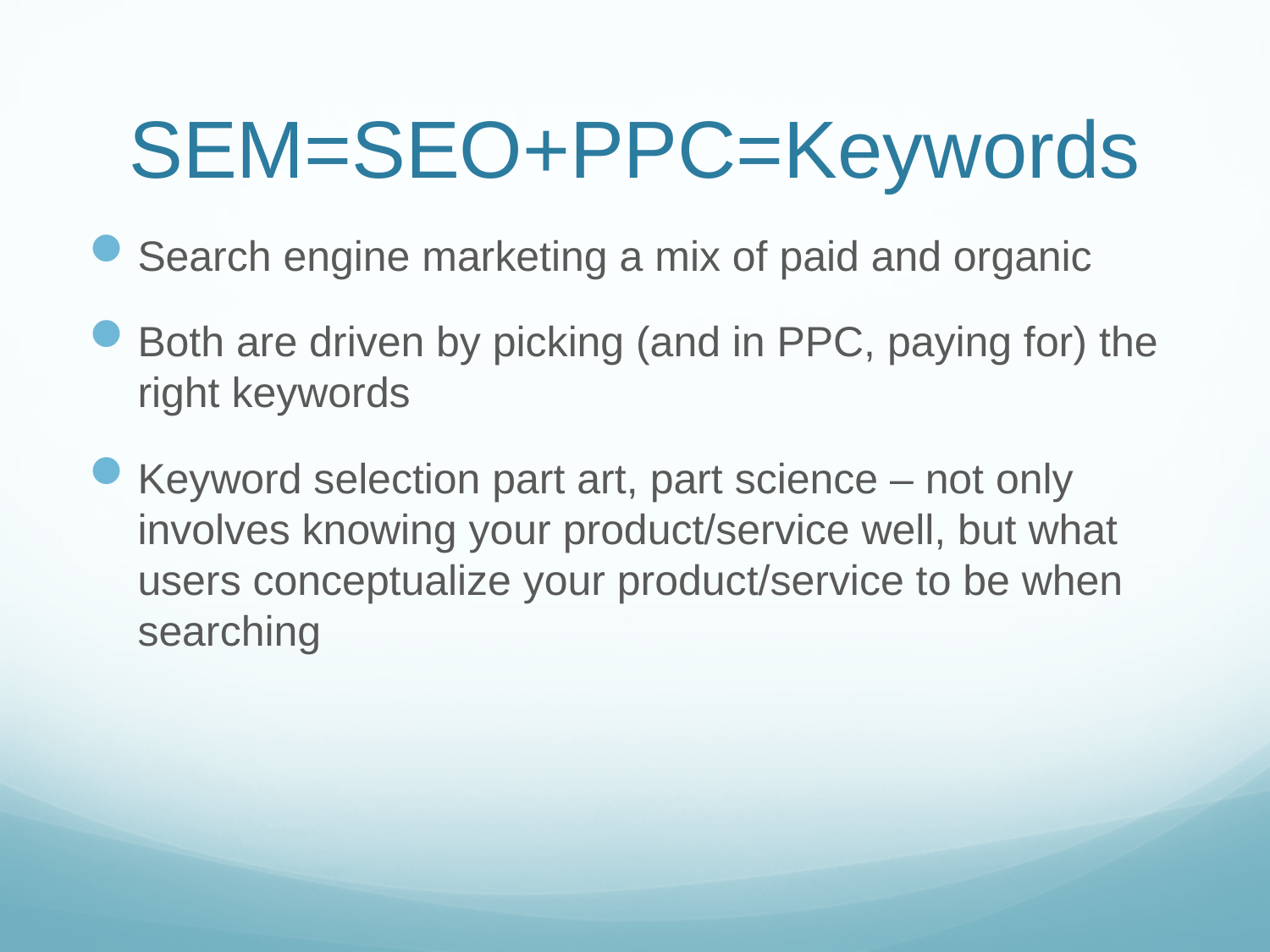

# SEM=SEO+PPC=Keywords
Search engine marketing a mix of paid and organic
Both are driven by picking (and in PPC, paying for) the right keywords
Keyword selection part art, part science – not only involves knowing your product/service well, but what users conceptualize your product/service to be when searching